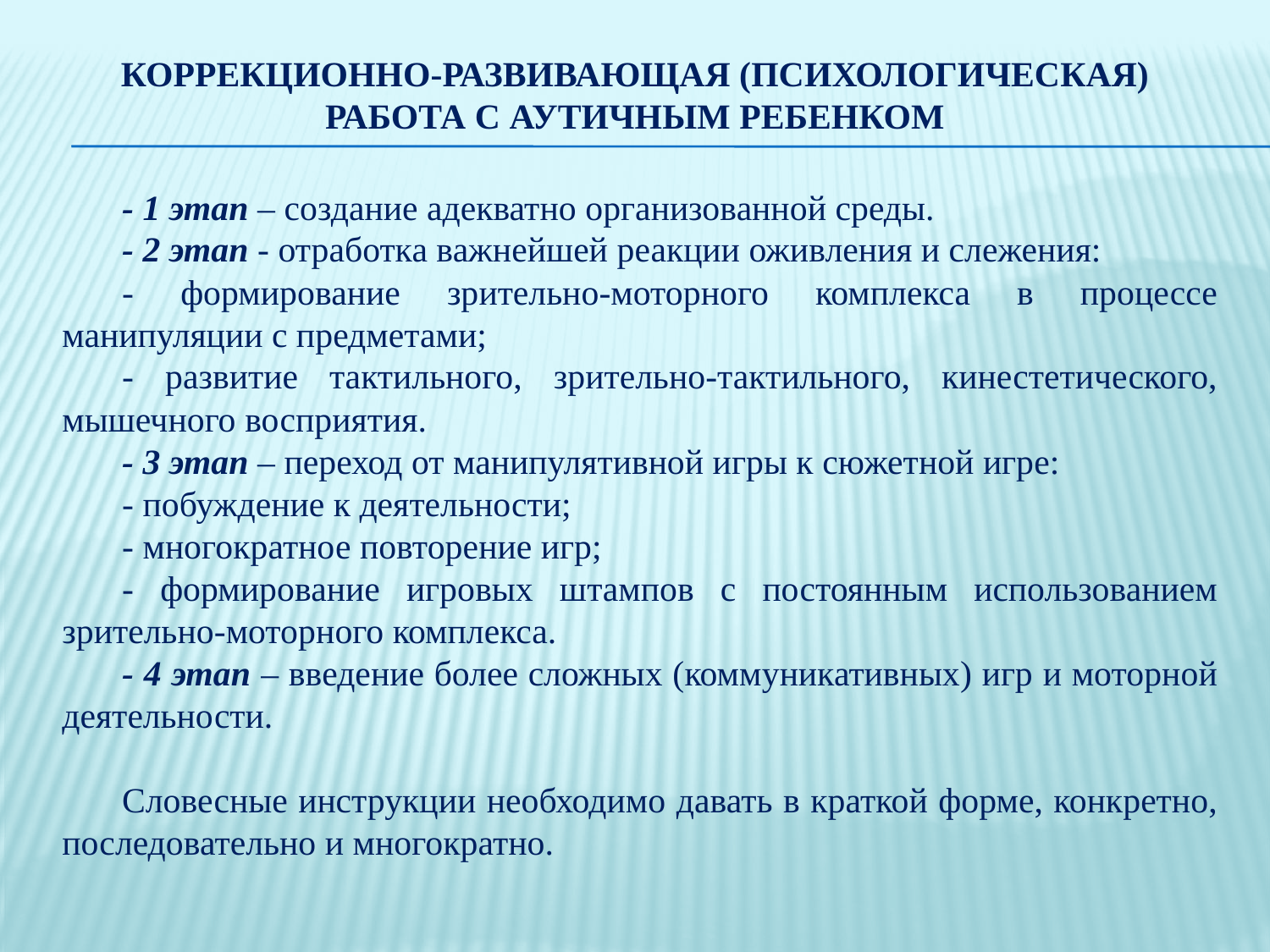

# Коррекционно-развивающая (психологическая) работа с аутичным ребенком
- 1 этап – создание адекватно организованной среды.
- 2 этап - отработка важнейшей реакции оживления и слежения:
- формирование зрительно-моторного комплекса в процессе манипуляции с предметами;
- развитие тактильного, зрительно-тактильного, кинестетического, мышечного восприятия.
- 3 этап – переход от манипулятивной игры к сюжетной игре:
- побуждение к деятельности;
- многократное повторение игр;
- формирование игровых штампов с постоянным использованием зрительно-моторного комплекса.
- 4 этап – введение более сложных (коммуникативных) игр и моторной деятельности.

Словесные инструкции необходимо давать в краткой форме, конкретно, последовательно и многократно.